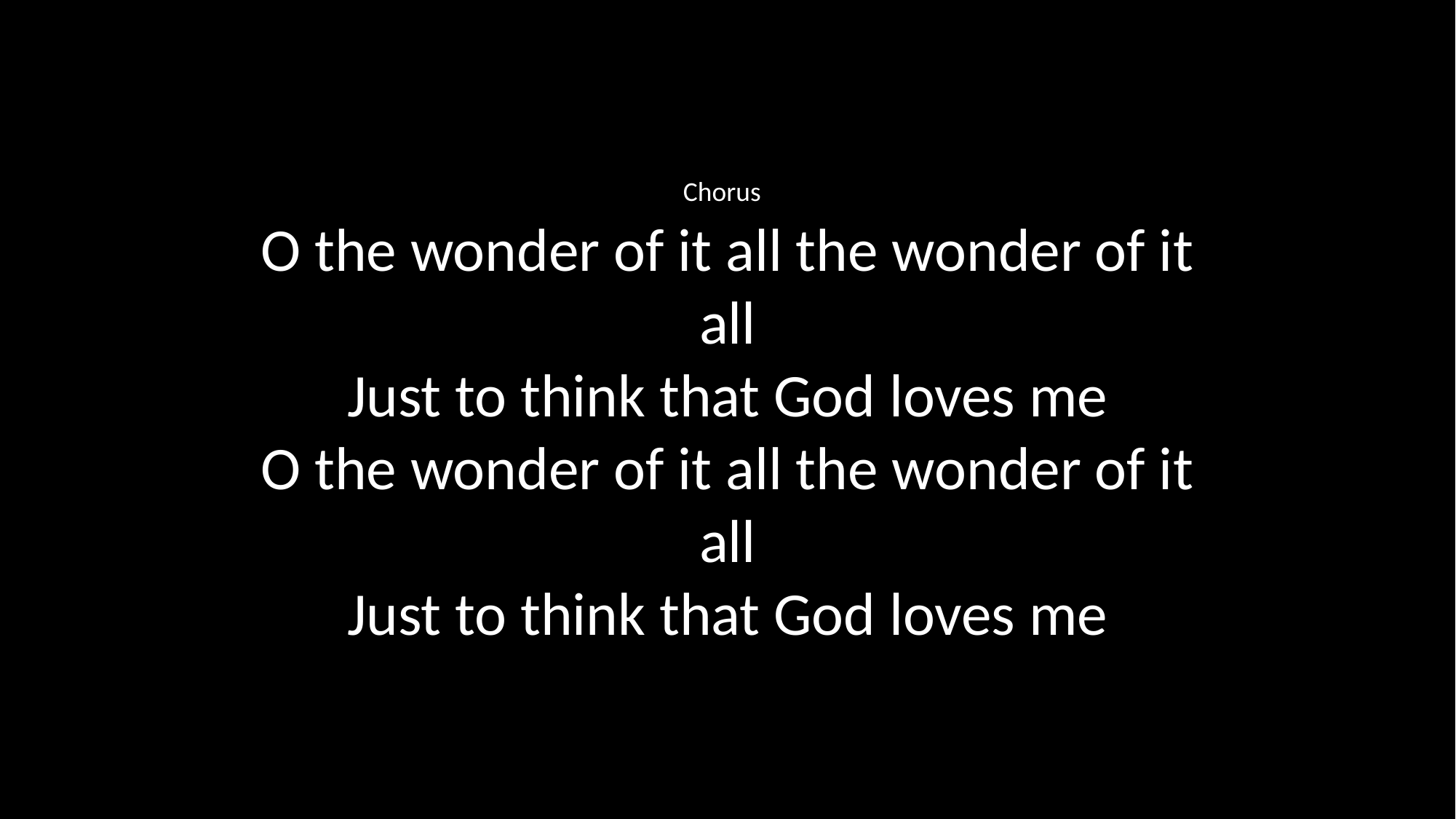

Chorus
O the wonder of it all the wonder of it all
Just to think that God loves me
O the wonder of it all the wonder of it all
Just to think that God loves me